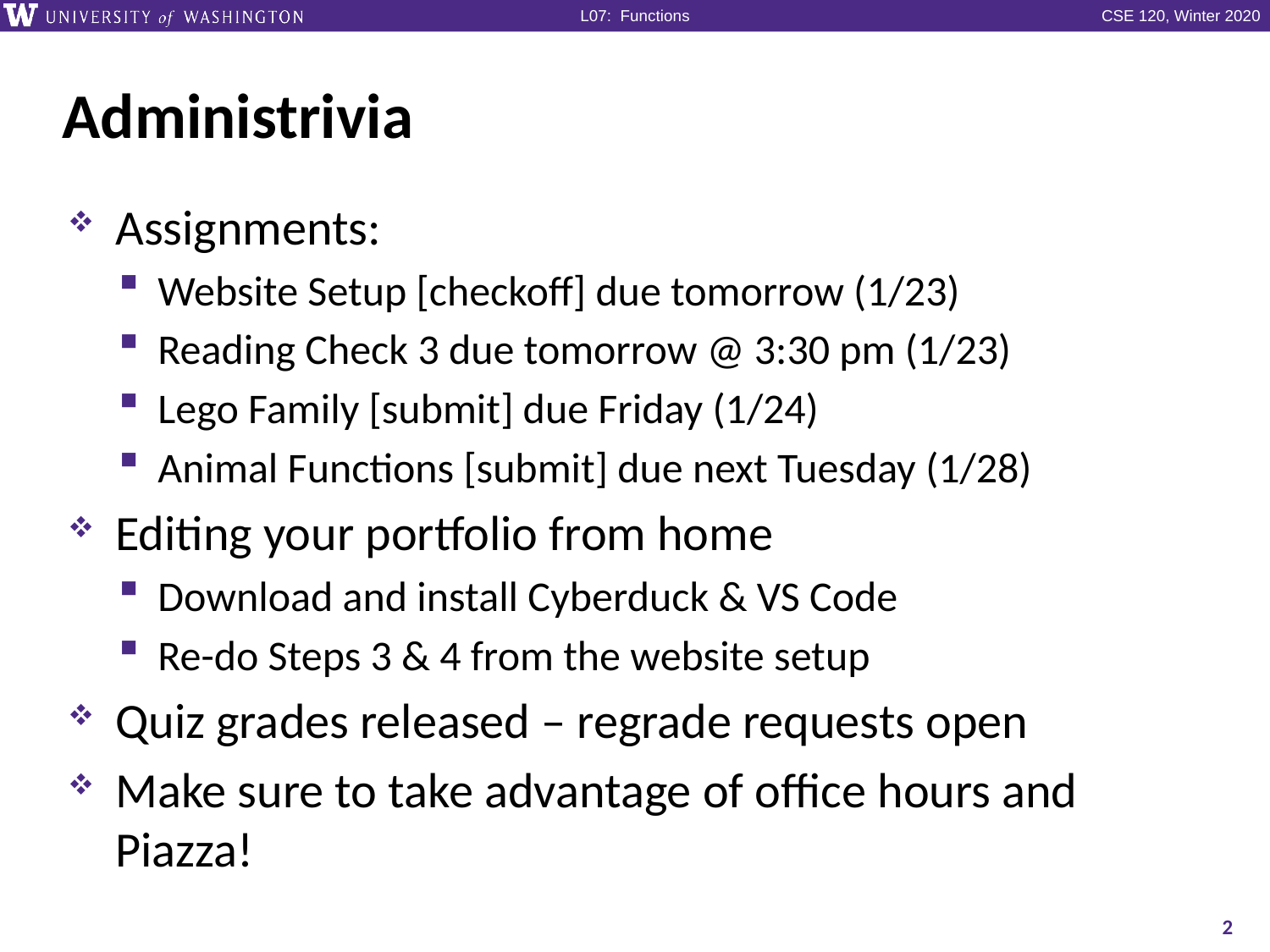

# Administrivia
Assignments:
Website Setup [checkoff] due tomorrow (1/23)
Reading Check 3 due tomorrow @ 3:30 pm (1/23)
Lego Family [submit] due Friday (1/24)
Animal Functions [submit] due next Tuesday (1/28)
Editing your portfolio from home
Download and install Cyberduck & VS Code
Re-do Steps 3 & 4 from the website setup
Quiz grades released – regrade requests open
Make sure to take advantage of office hours and Piazza!

2